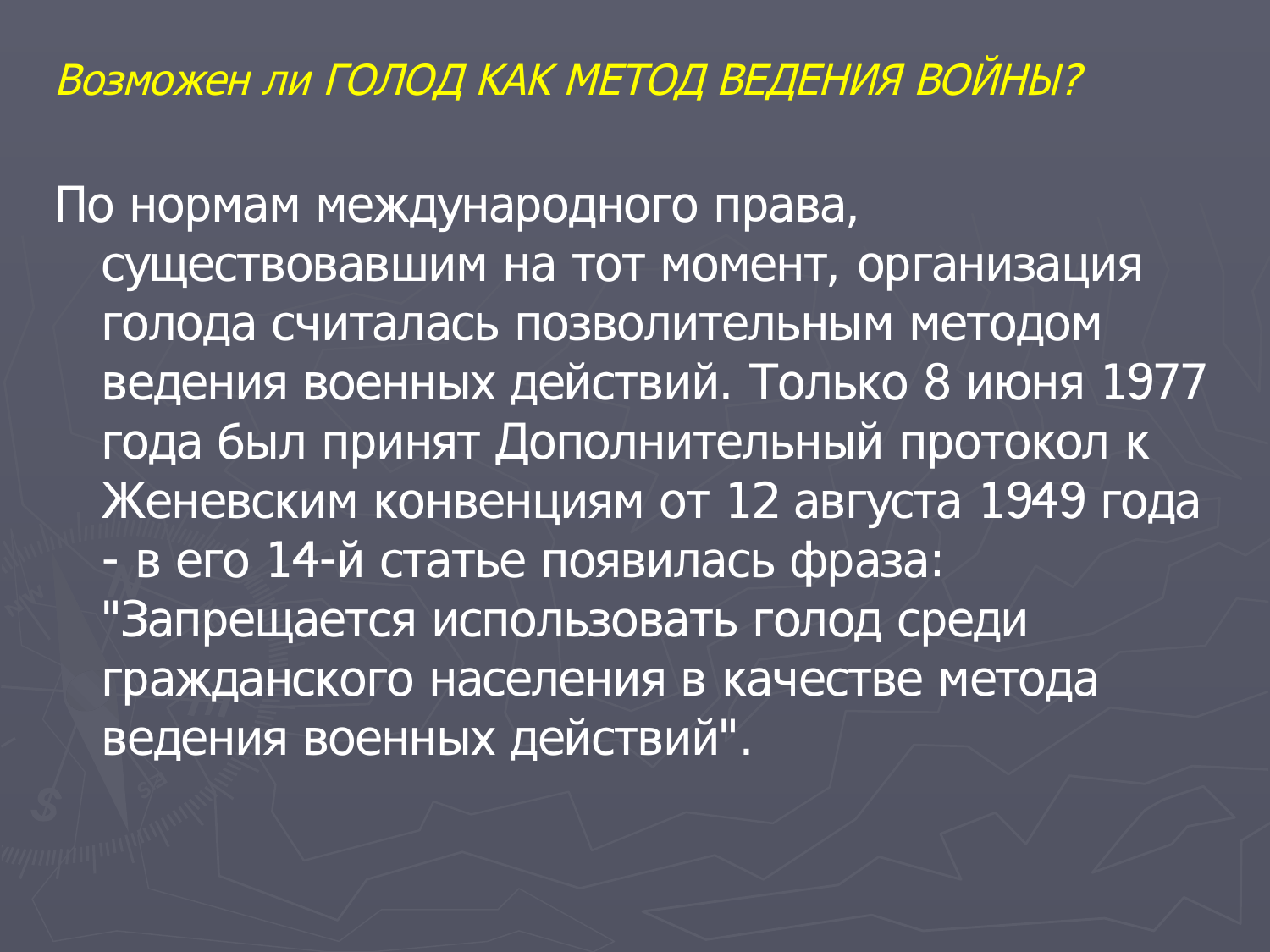

Возможен ли ГОЛОД КАК МЕТОД ВЕДЕНИЯ ВОЙНЫ?

По нормам международного права, существовавшим на тот момент, организация голода считалась позволительным методом ведения военных действий. Только 8 июня 1977 года был принят Дополнительный протокол к Женевским конвенциям от 12 августа 1949 года - в его 14-й статье появилась фраза: "Запрещается использовать голод среди гражданского населения в качестве метода ведения военных действий".